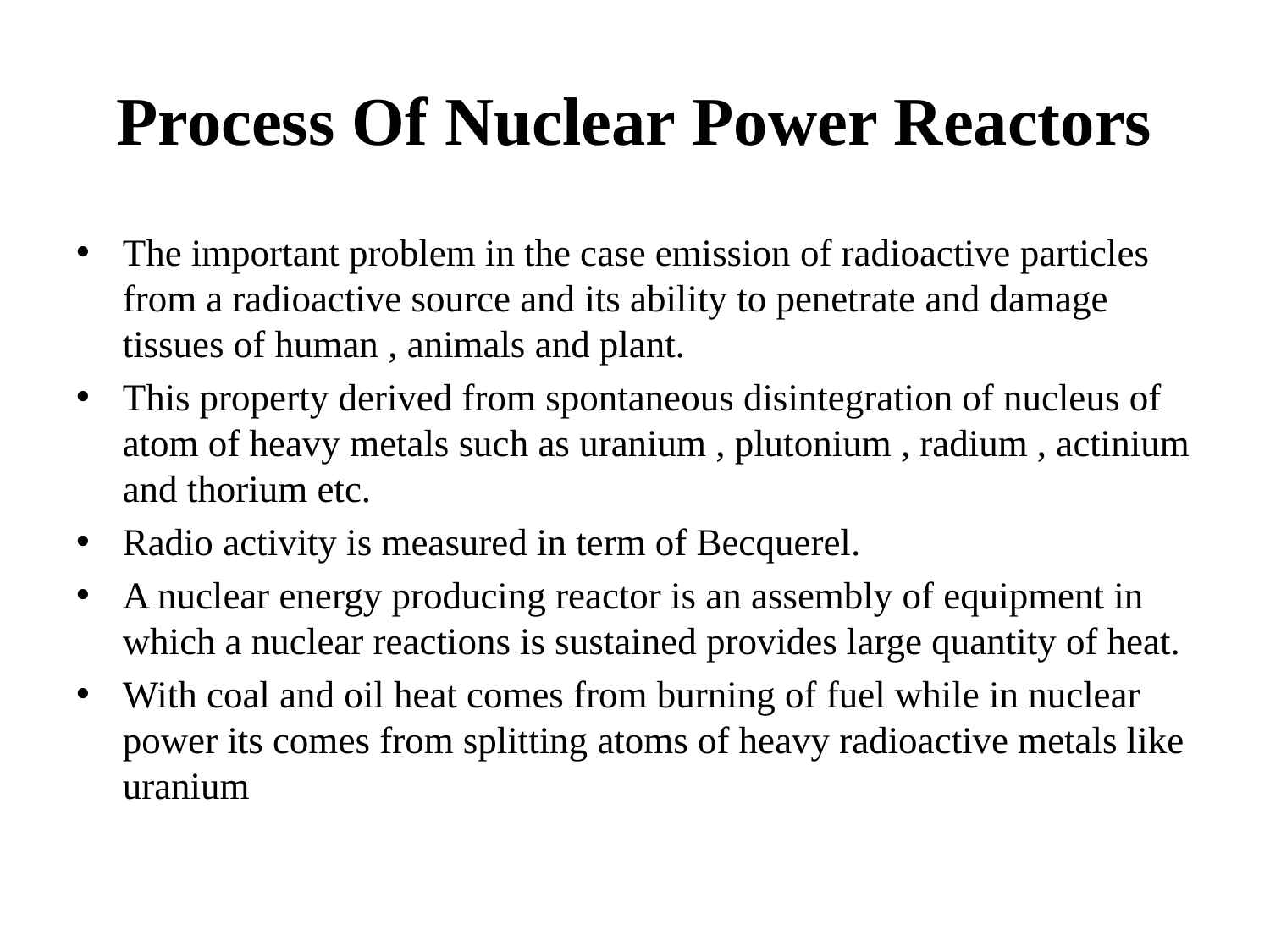

# Process Of Nuclear Power Reactors
The important problem in the case emission of radioactive particles from a radioactive source and its ability to penetrate and damage tissues of human , animals and plant.
This property derived from spontaneous disintegration of nucleus of atom of heavy metals such as uranium , plutonium , radium , actinium and thorium etc.
Radio activity is measured in term of Becquerel.
A nuclear energy producing reactor is an assembly of equipment in which a nuclear reactions is sustained provides large quantity of heat.
With coal and oil heat comes from burning of fuel while in nuclear power its comes from splitting atoms of heavy radioactive metals like uranium